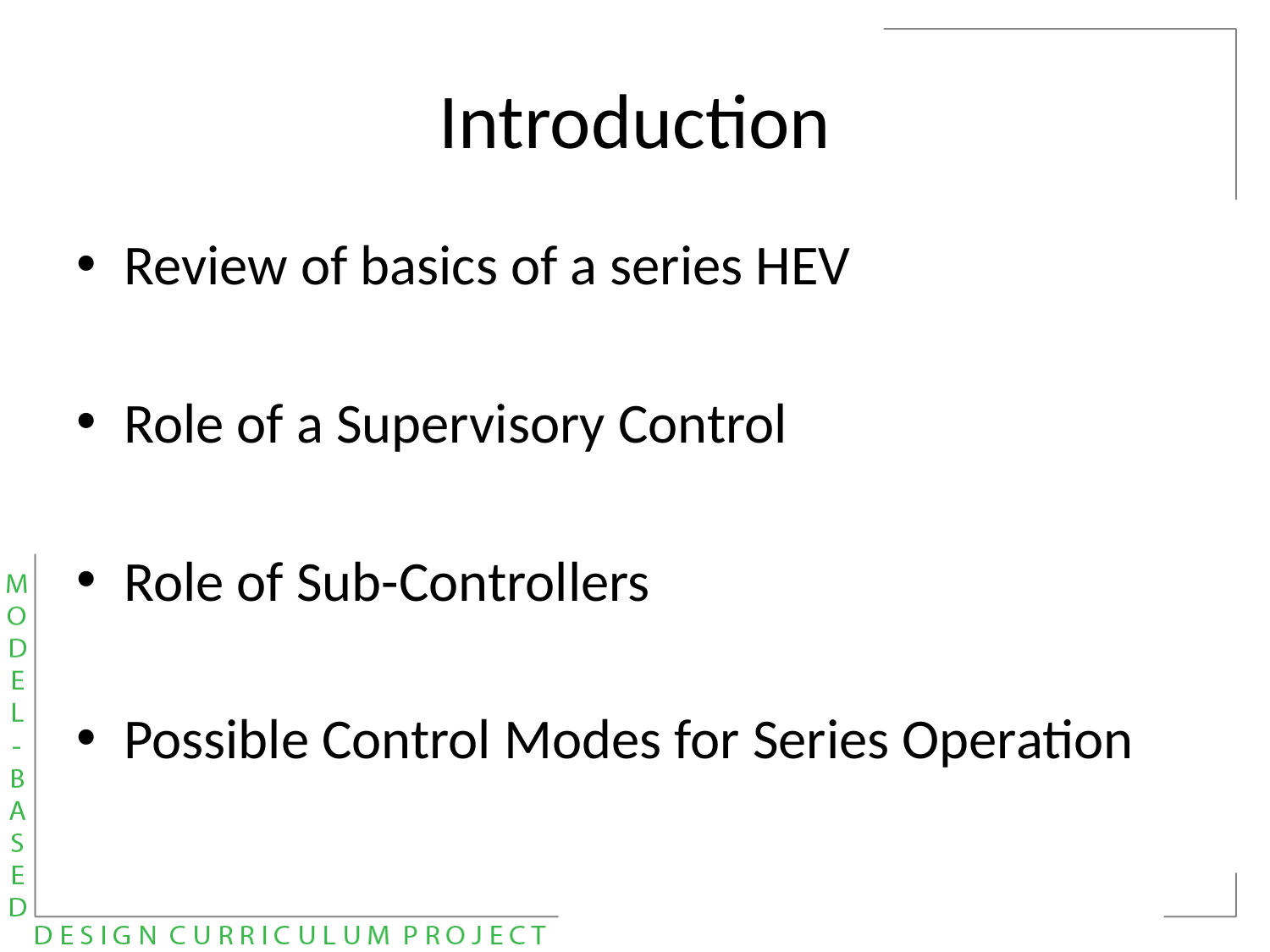

# Introduction
Review of basics of a series HEV

Role of a Supervisory Control

Role of Sub-Controllers

Possible Control Modes for Series Operation